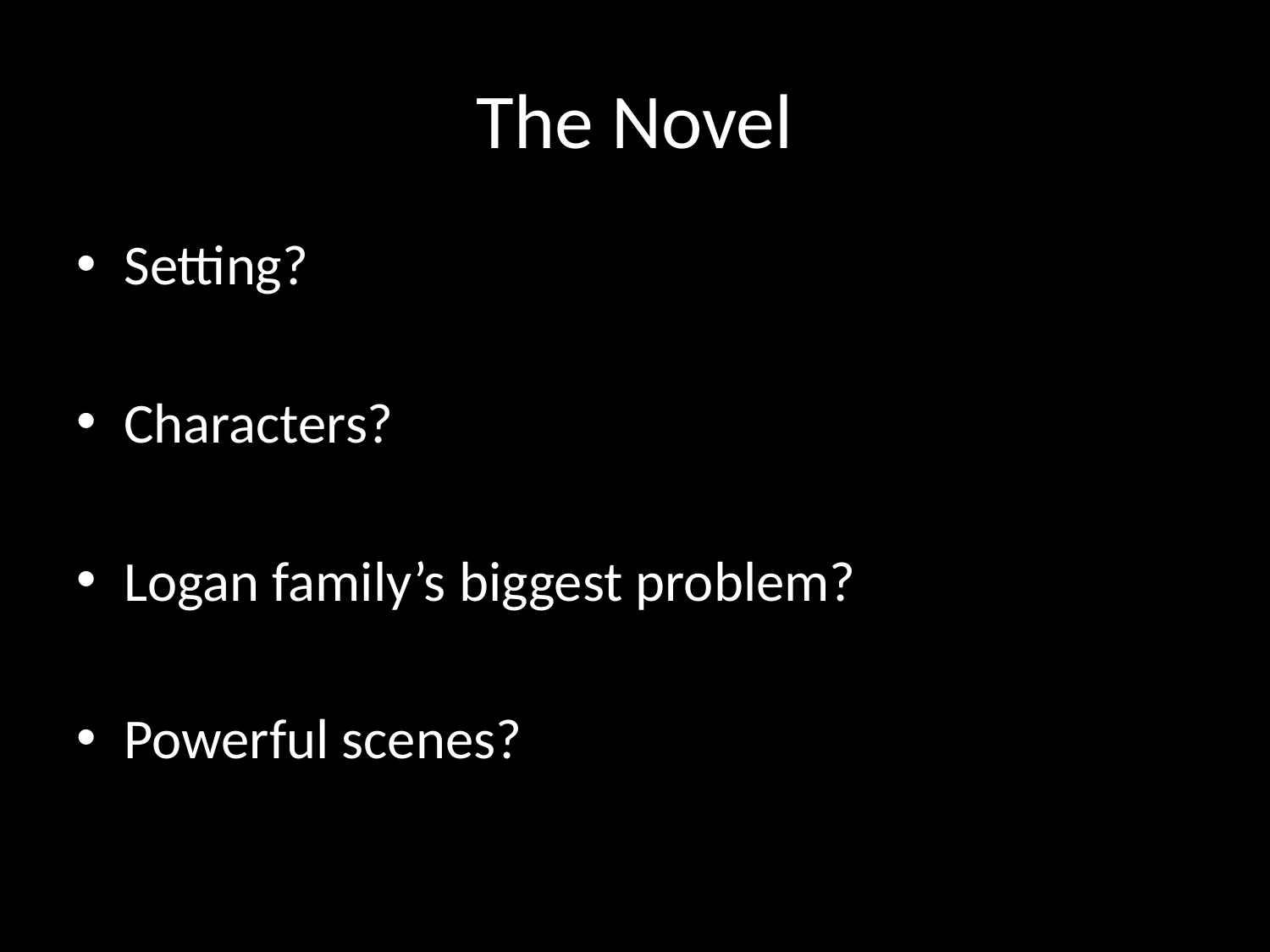

# The Novel
Setting?

Characters?

Logan family’s biggest problem?

Powerful scenes?